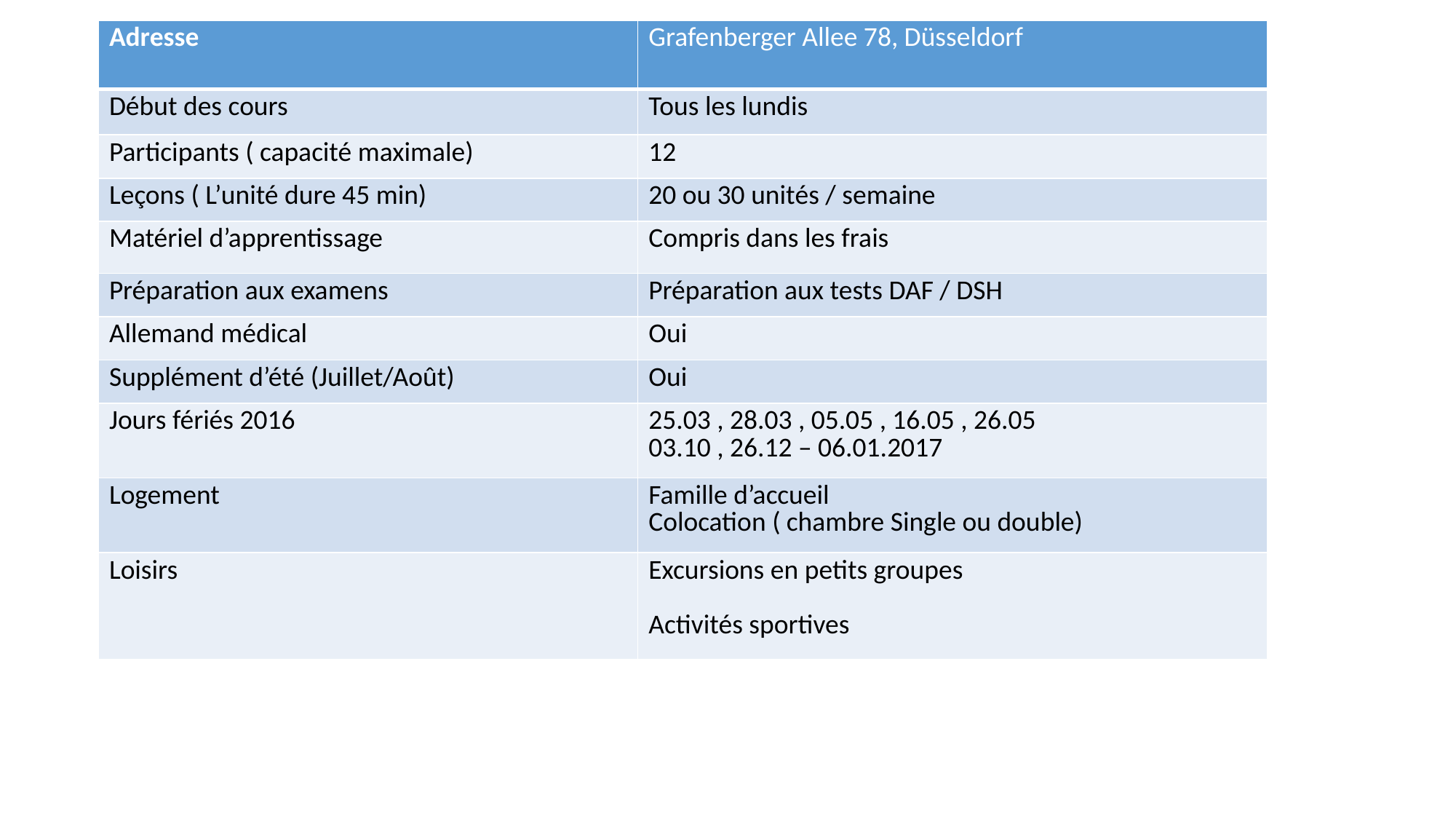

| Adresse | Grafenberger Allee 78, Düsseldorf |
| --- | --- |
| Début des cours | Tous les lundis |
| Participants ( capacité maximale) | 12 |
| Leçons ( L’unité dure 45 min) | 20 ou 30 unités / semaine |
| Matériel d’apprentissage | Compris dans les frais |
| Préparation aux examens | Préparation aux tests DAF / DSH |
| Allemand médical | Oui |
| Supplément d’été (Juillet/Août) | Oui |
| Jours fériés 2016 | 25.03 , 28.03 , 05.05 , 16.05 , 26.05 03.10 , 26.12 – 06.01.2017 |
| Logement | Famille d’accueil Colocation ( chambre Single ou double) |
| Loisirs | Excursions en petits groupes Activités sportives |